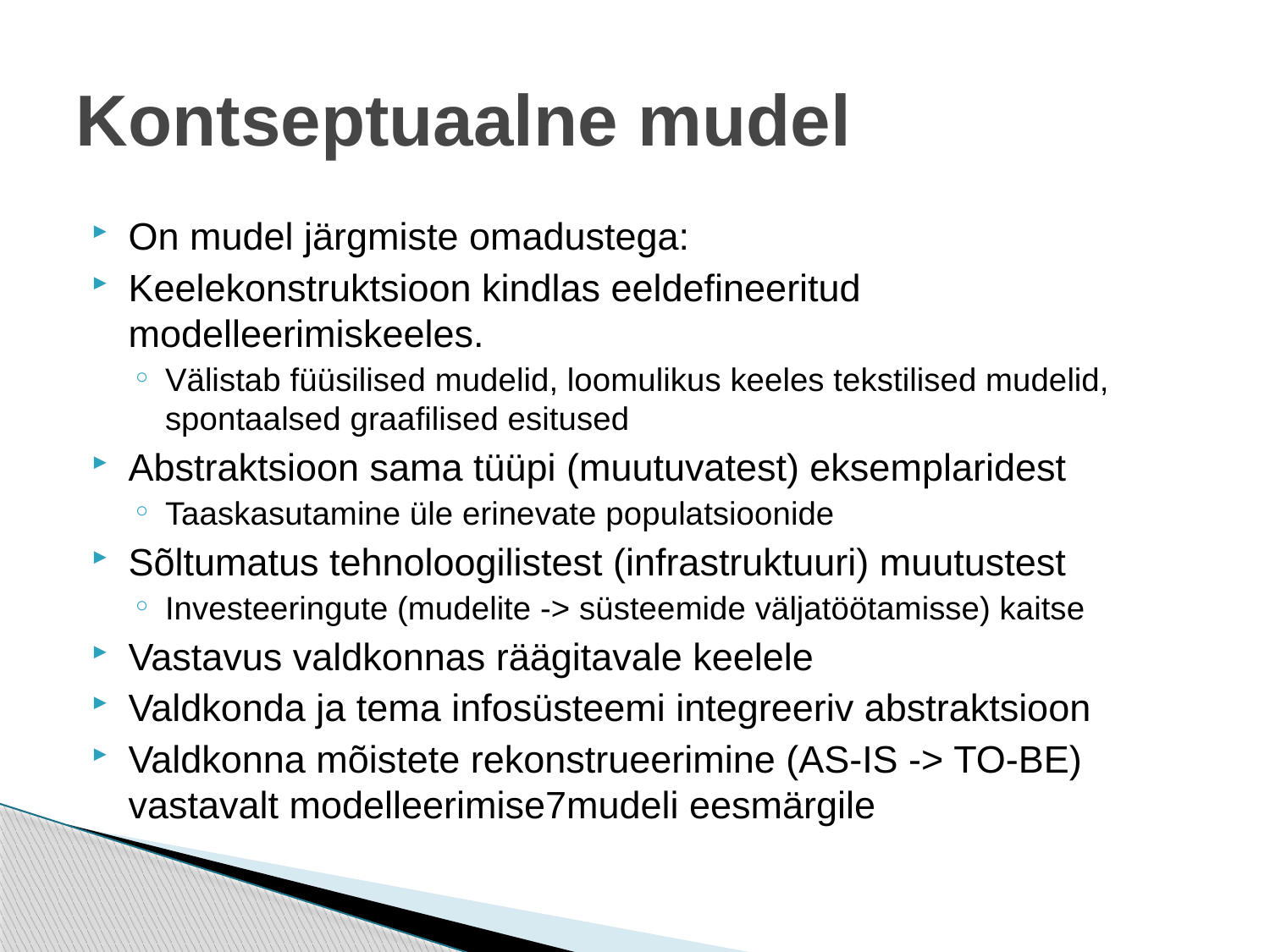

# Kontseptuaalne mudel
On mudel järgmiste omadustega:
Keelekonstruktsioon kindlas eeldefineeritud modelleerimiskeeles.
Välistab füüsilised mudelid, loomulikus keeles tekstilised mudelid, spontaalsed graafilised esitused
Abstraktsioon sama tüüpi (muutuvatest) eksemplaridest
Taaskasutamine üle erinevate populatsioonide
Sõltumatus tehnoloogilistest (infrastruktuuri) muutustest
Investeeringute (mudelite -> süsteemide väljatöötamisse) kaitse
Vastavus valdkonnas räägitavale keelele
Valdkonda ja tema infosüsteemi integreeriv abstraktsioon
Valdkonna mõistete rekonstrueerimine (AS-IS -> TO-BE) vastavalt modelleerimise7mudeli eesmärgile